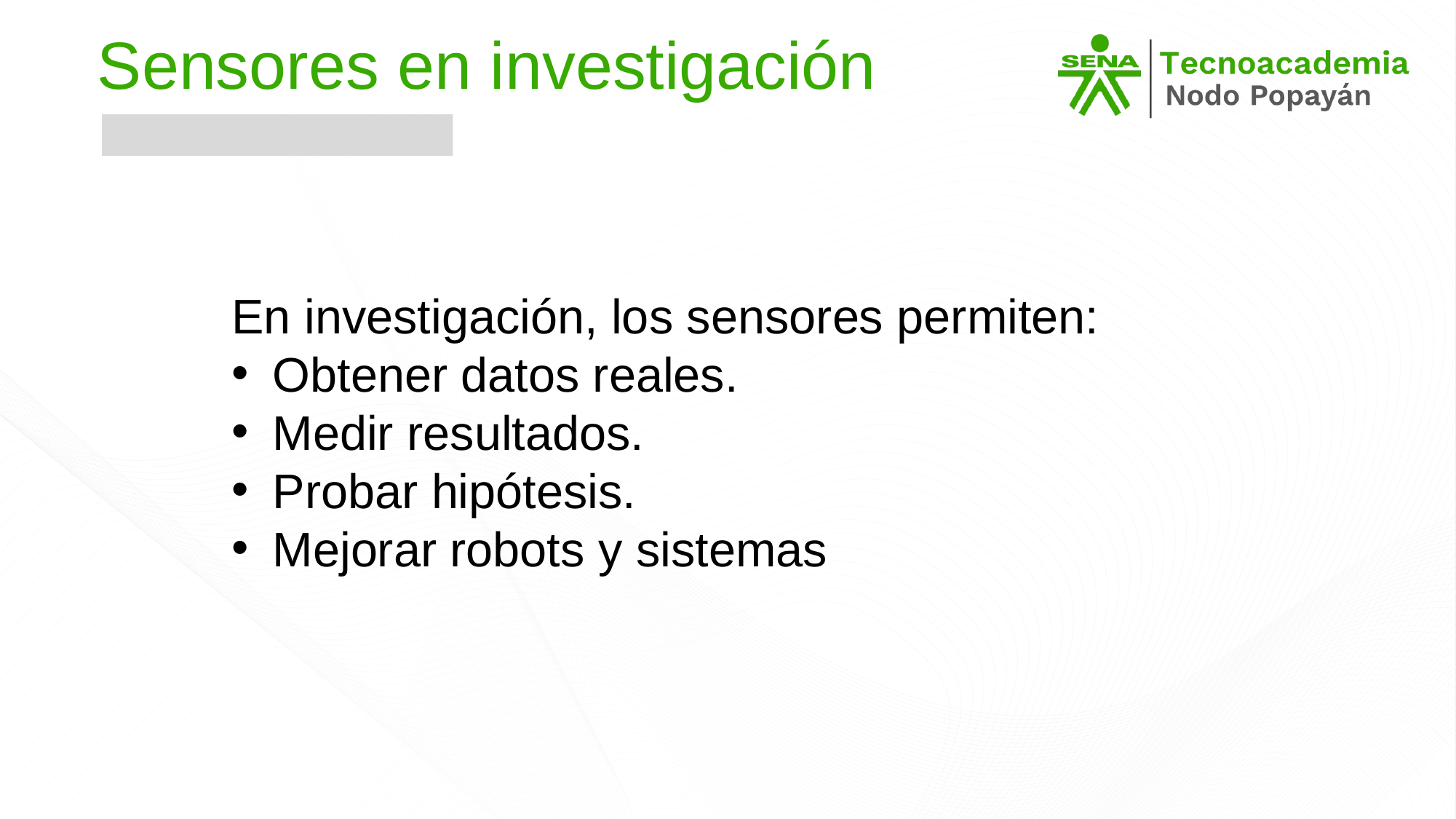

Sensores en investigación

En investigación, los sensores permiten:
Obtener datos reales.
Medir resultados.
Probar hipótesis.
Mejorar robots y sistemas